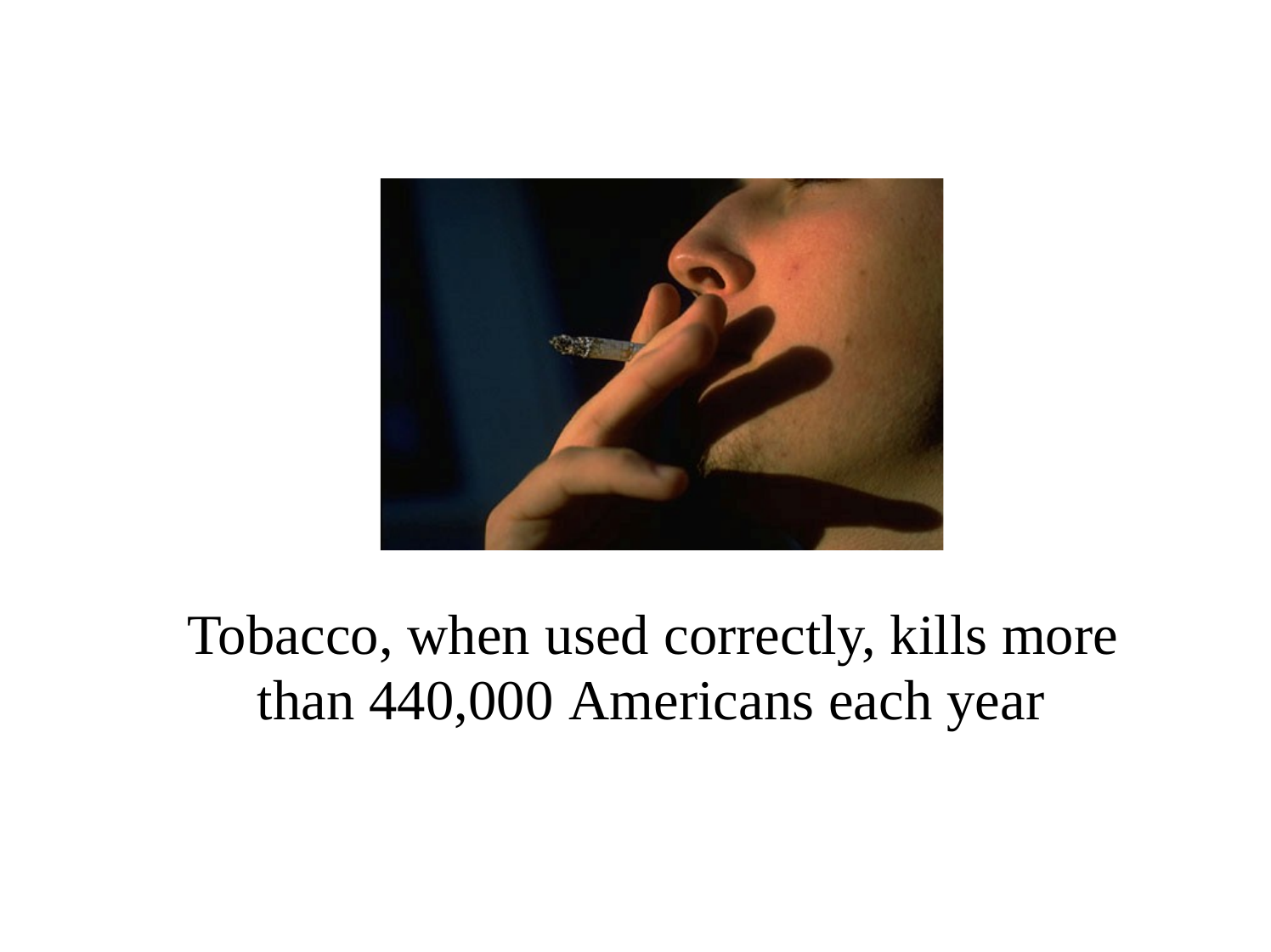

Tobacco, when used correctly, kills more
than 440,000 Americans each year